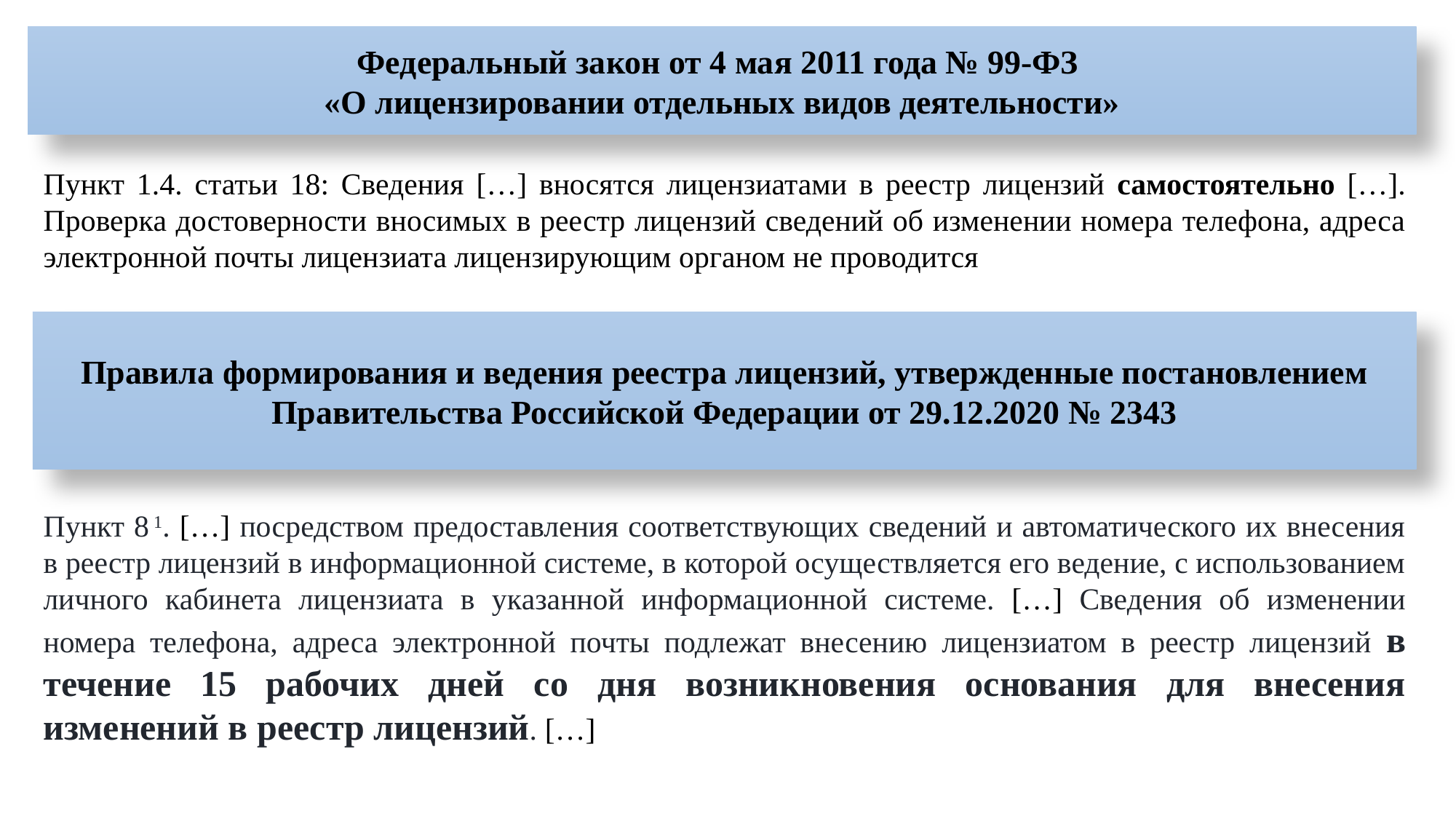

Федеральный закон от 4 мая 2011 года № 99-ФЗ
«О лицензировании отдельных видов деятельности»
Пункт 1.4. статьи 18: Сведения […] вносятся лицензиатами в реестр лицензий самостоятельно […]. Проверка достоверности вносимых в реестр лицензий сведений об изменении номера телефона, адреса электронной почты лицензиата лицензирующим органом не проводится
Правила формирования и ведения реестра лицензий, утвержденные постановлением Правительства Российской Федерации от 29.12.2020 № 2343
Пункт 8 1. […] посредством предоставления соответствующих сведений и автоматического их внесения в реестр лицензий в информационной системе, в которой осуществляется его ведение, с использованием личного кабинета лицензиата в указанной информационной системе. […] Сведения об изменении номера телефона, адреса электронной почты подлежат внесению лицензиатом в реестр лицензий в течение 15 рабочих дней со дня возникновения основания для внесения изменений в реестр лицензий. […]